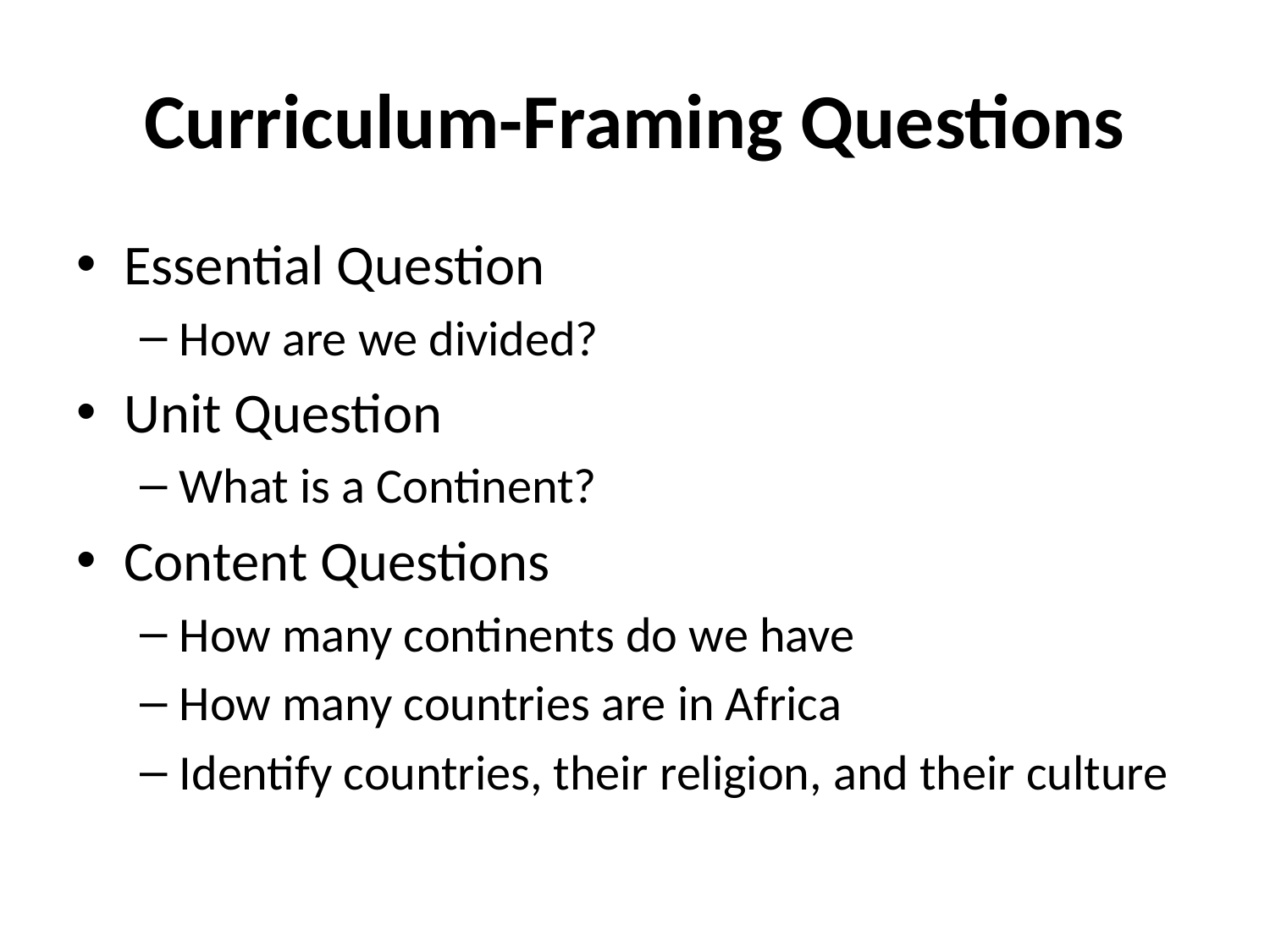

# Curriculum-Framing Questions
Essential Question
How are we divided?
Unit Question
What is a Continent?
Content Questions
How many continents do we have
How many countries are in Africa
Identify countries, their religion, and their culture